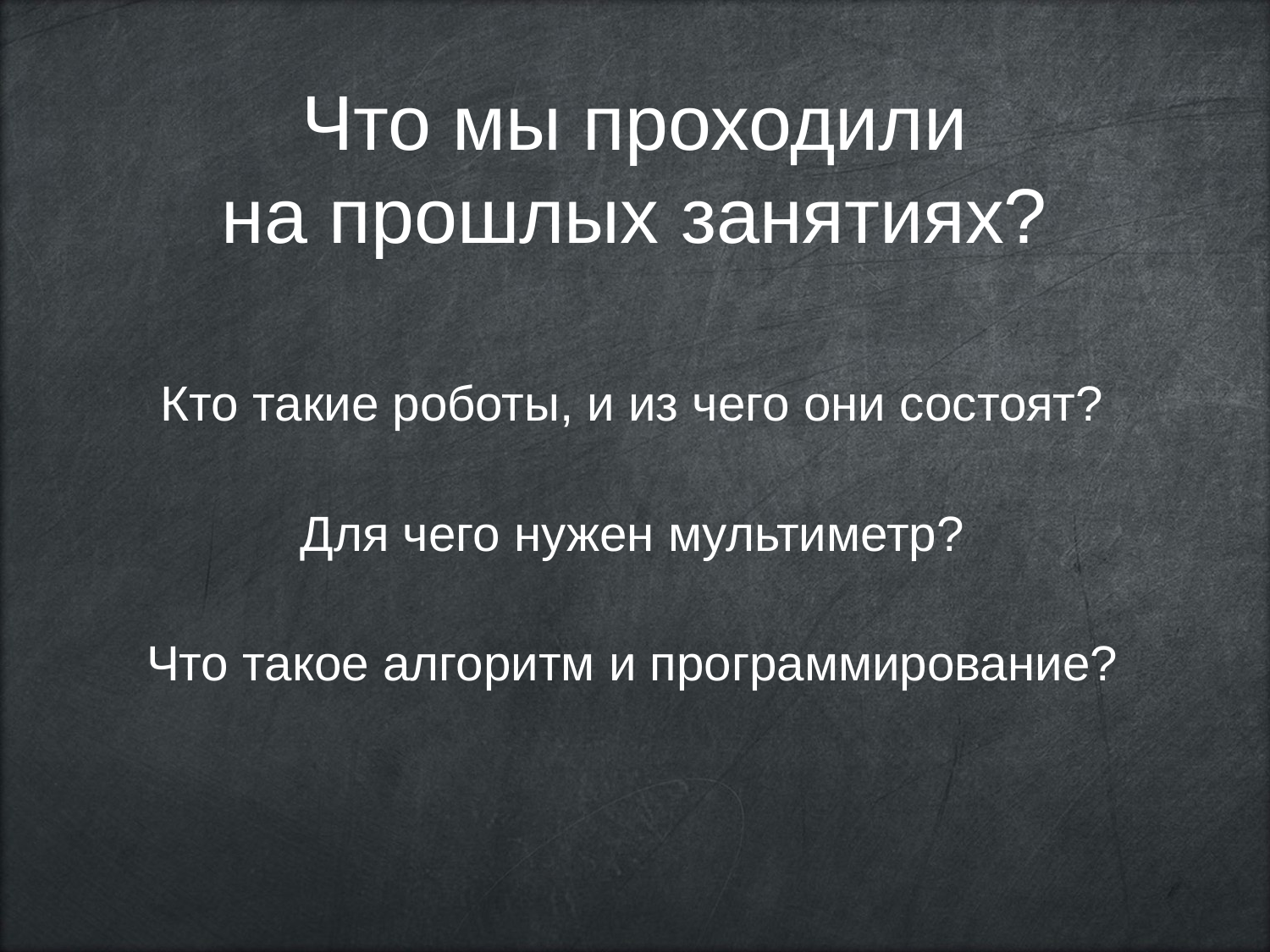

Что мы проходили
на прошлых занятиях?
Кто такие роботы, и из чего они состоят?
Для чего нужен мультиметр?
Что такое алгоритм и программирование?